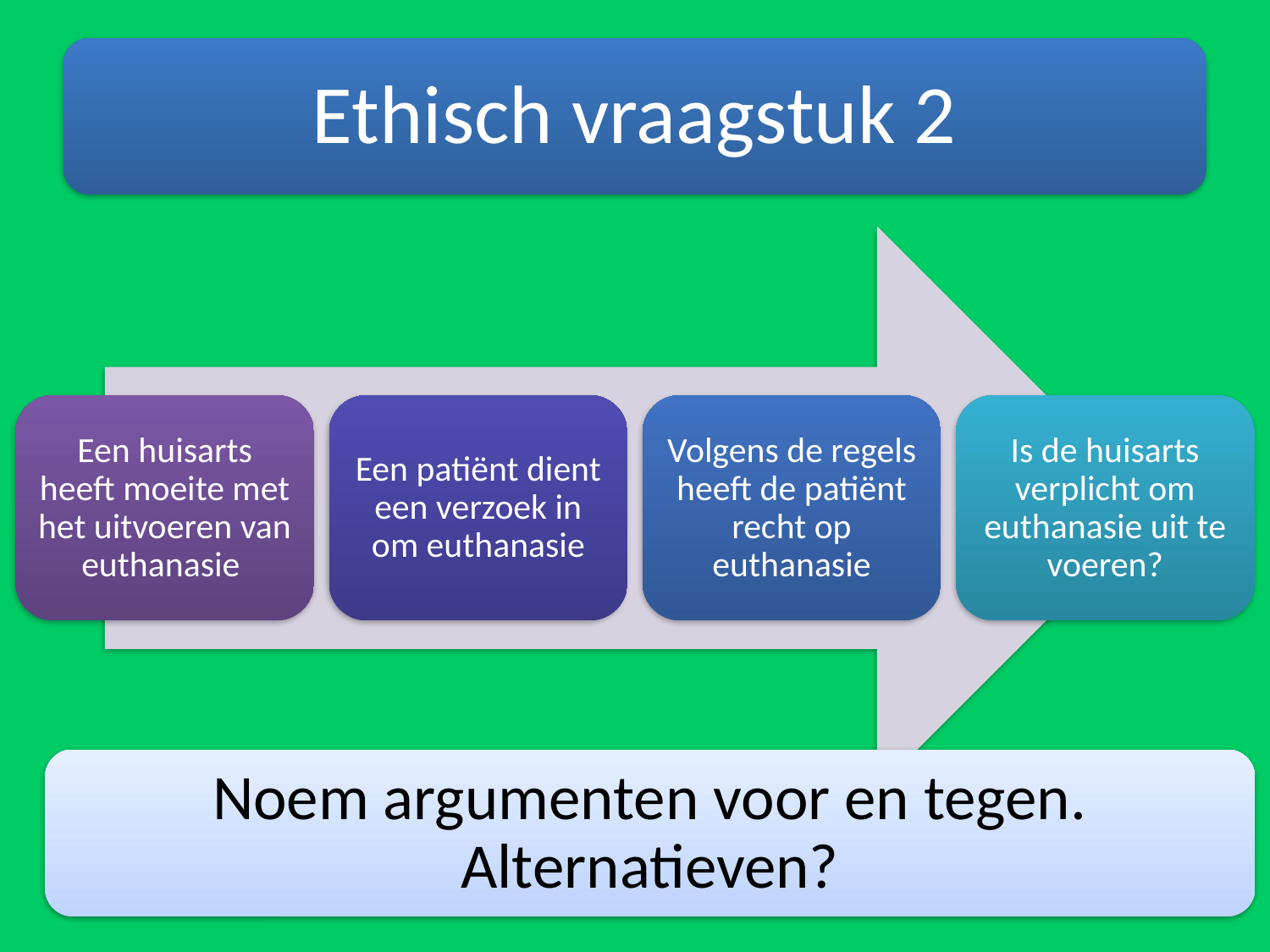

Ethisch vraagstuk 2
Een huisarts heeft moeite met het uitvoeren van euthanasie
Een patiënt dient een verzoek in om euthanasie
Volgens de regels heeft de patiënt recht op euthanasie
Is de huisarts verplicht om euthanasie uit te voeren?
Noem argumenten voor en tegen. Alternatieven?